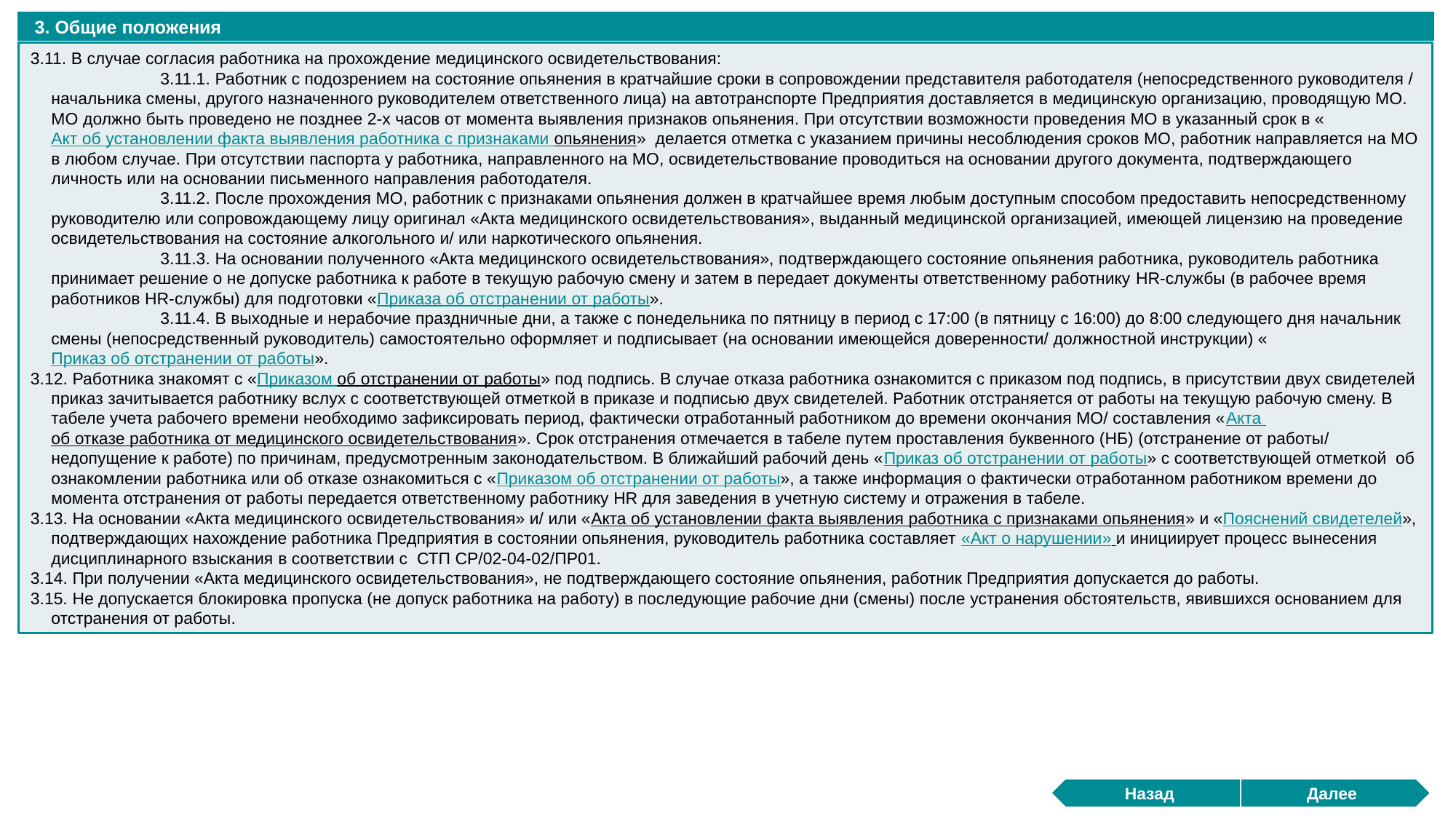

3. Общие положения
3.11. В случае согласия работника на прохождение медицинского освидетельствования:
		3.11.1. Работник с подозрением на состояние опьянения в кратчайшие сроки в сопровождении представителя работодателя (непосредственного руководителя / начальника смены, другого назначенного руководителем ответственного лица) на автотранспорте Предприятия доставляется в медицинскую организацию, проводящую МО. МО должно быть проведено не позднее 2-х часов от момента выявления признаков опьянения. При отсутствии возможности проведения МО в указанный срок в «Акт об установлении факта выявления работника с признаками опьянения»  делается отметка с указанием причины несоблюдения сроков МО, работник направляется на МО в любом случае. При отсутствии паспорта у работника, направленного на МО, освидетельствование проводиться на основании другого документа, подтверждающего личность или на основании письменного направления работодателя.
		3.11.2. После прохождения МО, работник с признаками опьянения должен в кратчайшее время любым доступным способом предоставить непосредственному руководителю или сопровождающему лицу оригинал «Акта медицинского освидетельствования», выданный медицинской организацией, имеющей лицензию на проведение освидетельствования на состояние алкогольного и/ или наркотического опьянения.
		3.11.3. На основании полученного «Акта медицинского освидетельствования», подтверждающего состояние опьянения работника, руководитель работника принимает решение о не допуске работника к работе в текущую рабочую смену и затем в передает документы ответственному работнику HR-службы (в рабочее время работников HR-службы) для подготовки «Приказа об отстранении от работы».
		3.11.4. В выходные и нерабочие праздничные дни, а также с понедельника по пятницу в период с 17:00 (в пятницу с 16:00) до 8:00 следующего дня начальник смены (непосредственный руководитель) самостоятельно оформляет и подписывает (на основании имеющейся доверенности/ должностной инструкции) «Приказ об отстранении от работы».
3.12. Работника знакомят с «Приказом об отстранении от работы» под подпись. В случае отказа работника ознакомится с приказом под подпись, в присутствии двух свидетелей приказ зачитывается работнику вслух с соответствующей отметкой в приказе и подписью двух свидетелей. Работник отстраняется от работы на текущую рабочую смену. В табеле учета рабочего времени необходимо зафиксировать период, фактически отработанный работником до времени окончания МО/ составления «Акта об отказе работника от медицинского освидетельствования». Срок отстранения отмечается в табеле путем проставления буквенного (НБ) (отстранение от работы/ недопущение к работе) по причинам, предусмотренным законодательством. В ближайший рабочий день «Приказ об отстранении от работы» с соответствующей отметкой  об ознакомлении работника или об отказе ознакомиться с «Приказом об отстранении от работы», а также информация о фактически отработанном работником времени до момента отстранения от работы передается ответственному работнику HR для заведения в учетную систему и отражения в табеле.
3.13. На основании «Акта медицинского освидетельствования» и/ или «Акта об установлении факта выявления работника с признаками опьянения» и «Пояснений свидетелей», подтверждающих нахождение работника Предприятия в состоянии опьянения, руководитель работника составляет «Акт о нарушении» и инициирует процесс вынесения дисциплинарного взыскания в соответствии с  СТП СР/02-04-02/ПР01.
3.14. При получении «Акта медицинского освидетельствования», не подтверждающего состояние опьянения, работник Предприятия допускается до работы.
3.15. Не допускается блокировка пропуска (не допуск работника на работу) в последующие рабочие дни (смены) после устранения обстоятельств, явившихся основанием для отстранения от работы.
Назад
Далее